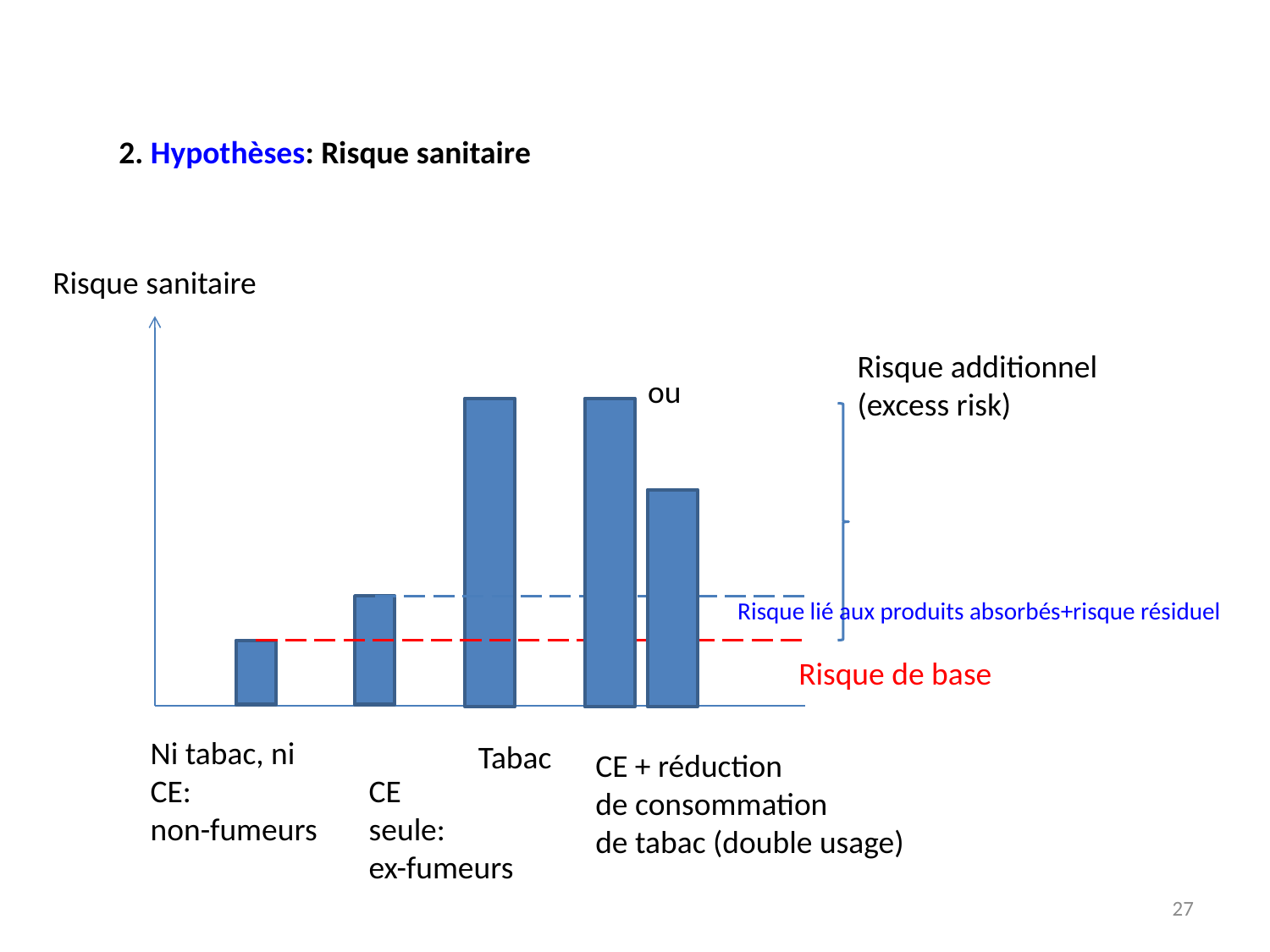

2. Hypothèses: Risque sanitaire
Risque sanitaire
Risque additionnel
(excess risk)
ou

Risque lié aux produits absorbés+risque résiduel

Risque de base
Ni tabac, ni
CE:
non-fumeurs
Tabac
CE + réduction
de consommation
de tabac (double usage)
CE
seule:
ex-fumeurs
27